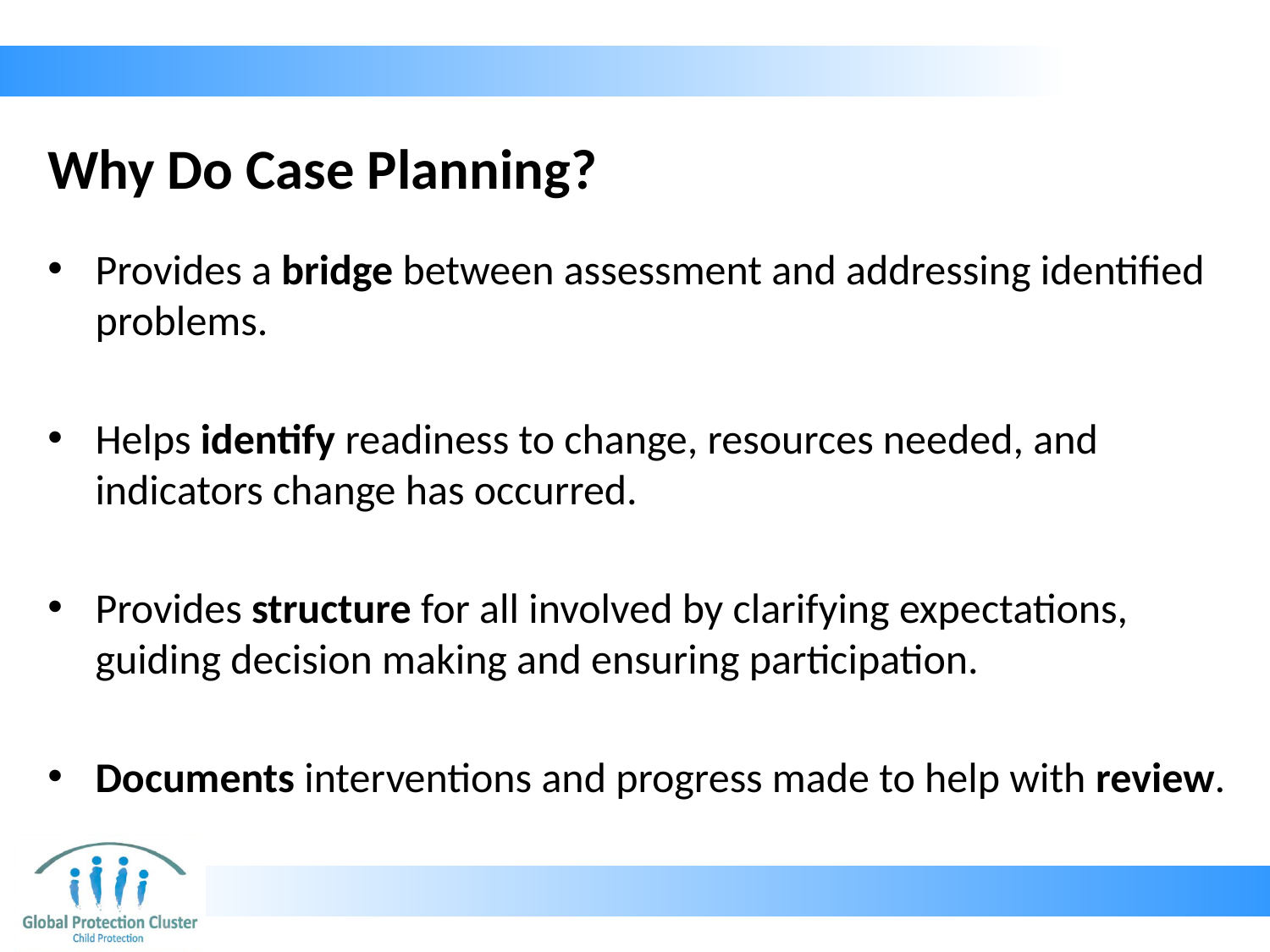

# Why Do Case Planning?
Provides a bridge between assessment and addressing identified problems.

Helps identify readiness to change, resources needed, and indicators change has occurred.

Provides structure for all involved by clarifying expectations, guiding decision making and ensuring participation.

Documents interventions and progress made to help with review.